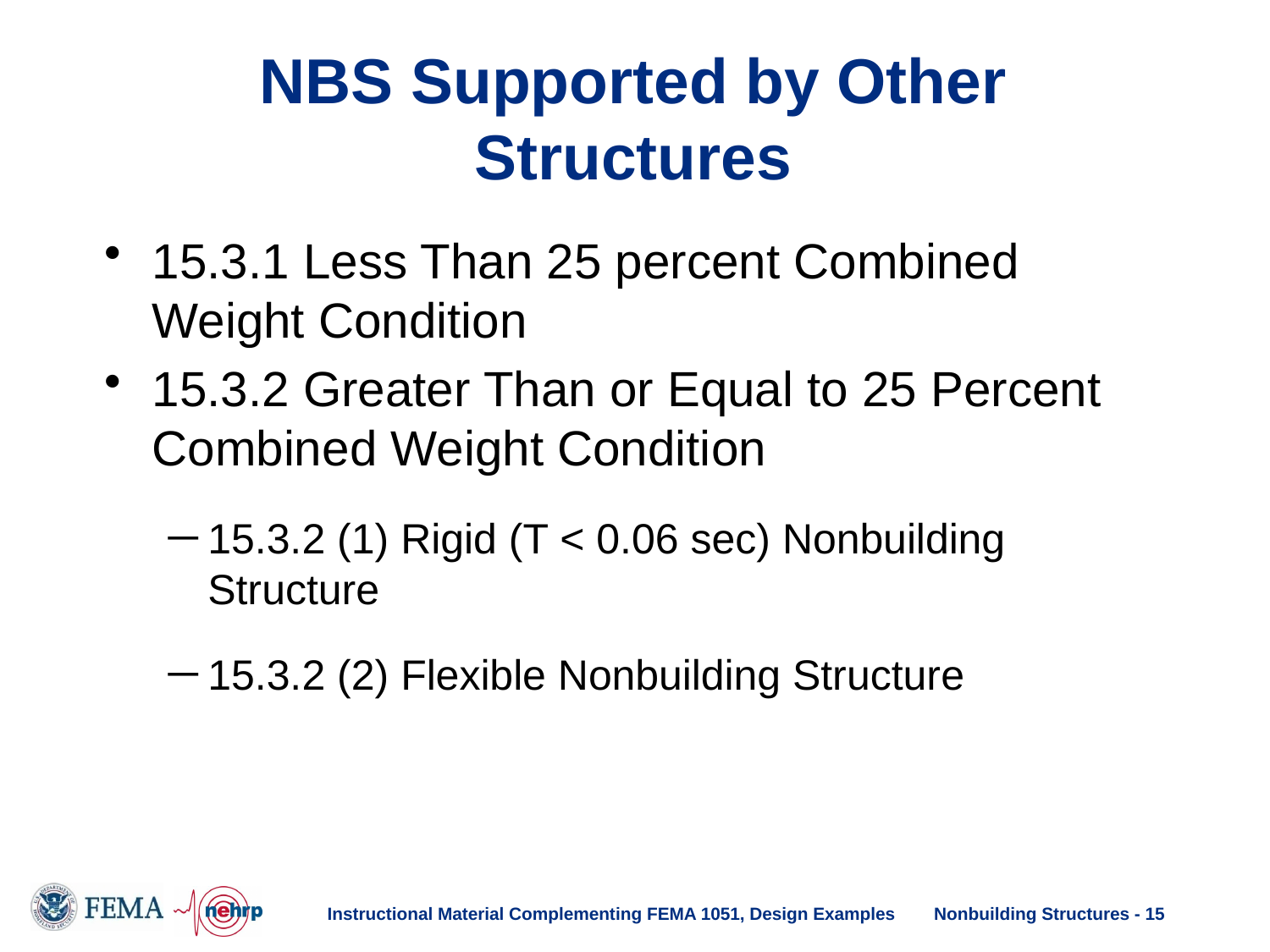

# NBS Supported by Other Structures
15.3.1 Less Than 25 percent Combined Weight Condition
15.3.2 Greater Than or Equal to 25 Percent Combined Weight Condition
15.3.2 (1) Rigid (T < 0.06 sec) Nonbuilding Structure
15.3.2 (2) Flexible Nonbuilding Structure
Instructional Material Complementing FEMA 1051, Design Examples
Nonbuilding Structures - 15